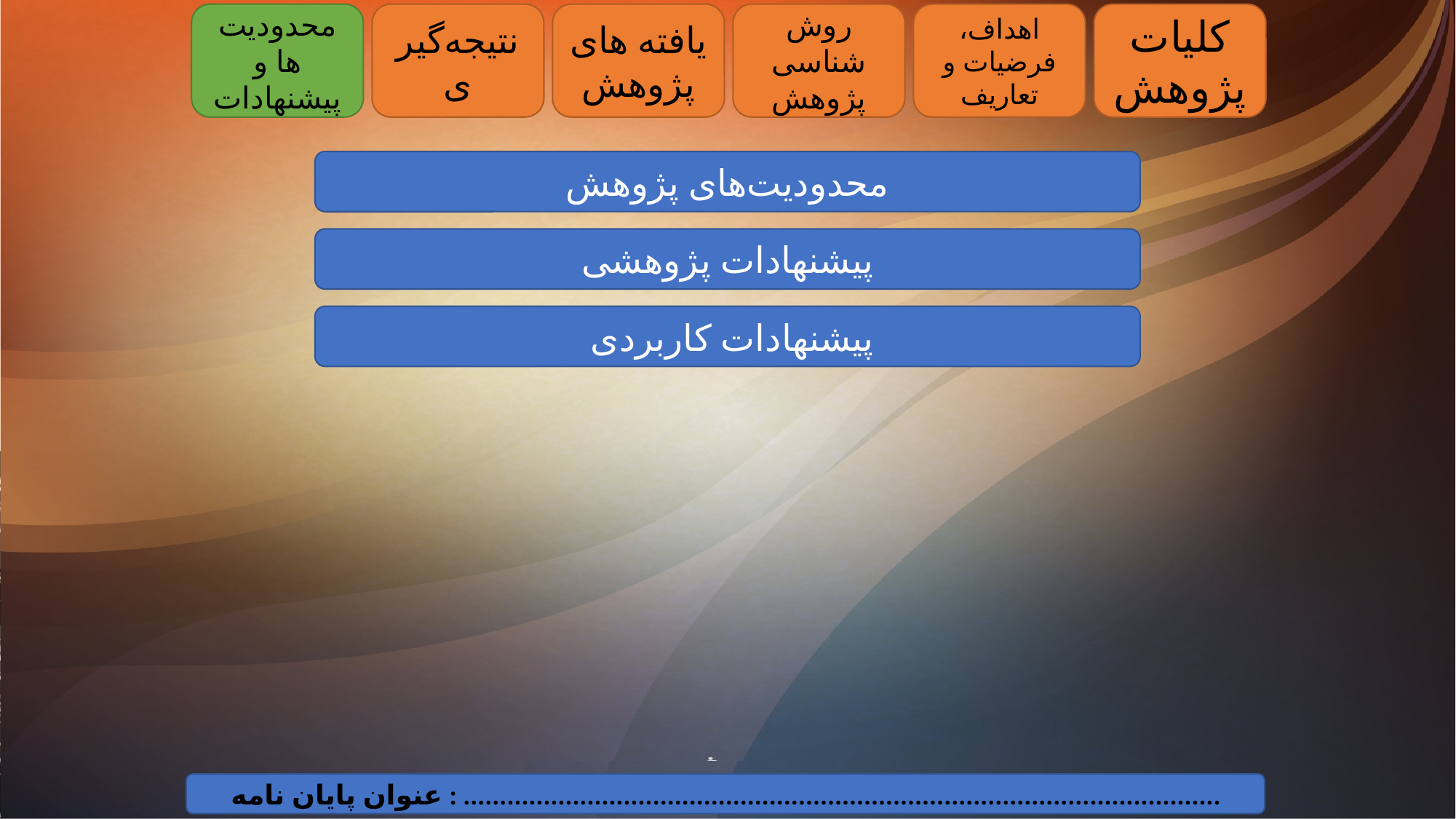

محدودیت ها و پیشنهادات
نتیجه‌گیری
یافته های پژوهش
روش شناسی پژوهش
اهداف، فرضیات و تعاریف
کلیات پژوهش
محدودیت‌های پژوهش
پیشنهادات پژوهشی
 پیشنهادات کاربردی
عنوان پایان نامه : ........................................................................................................